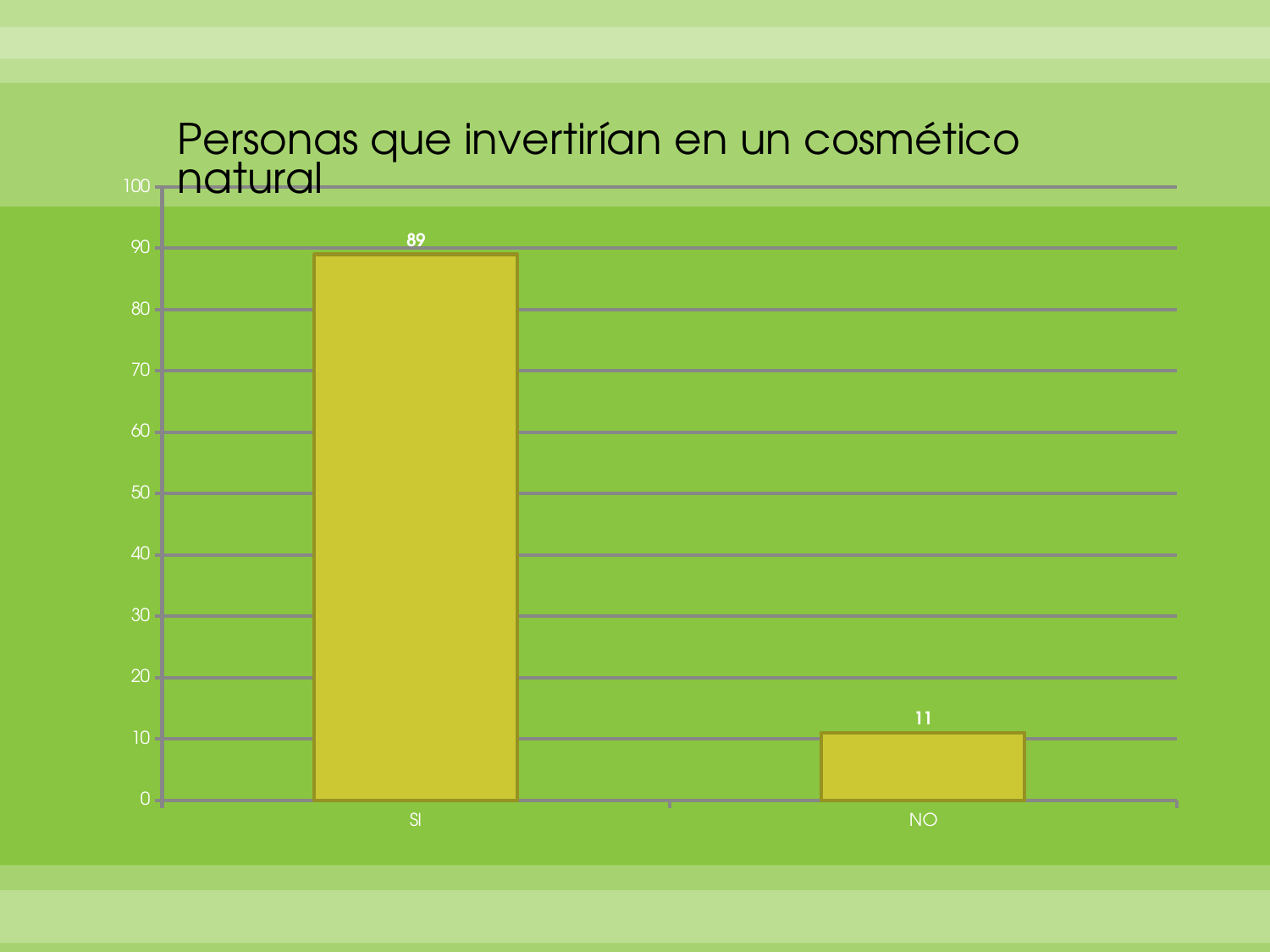

### Chart

| Category |  |
|---|---|
| SI | 89.0 |
| NO | 11.0 |